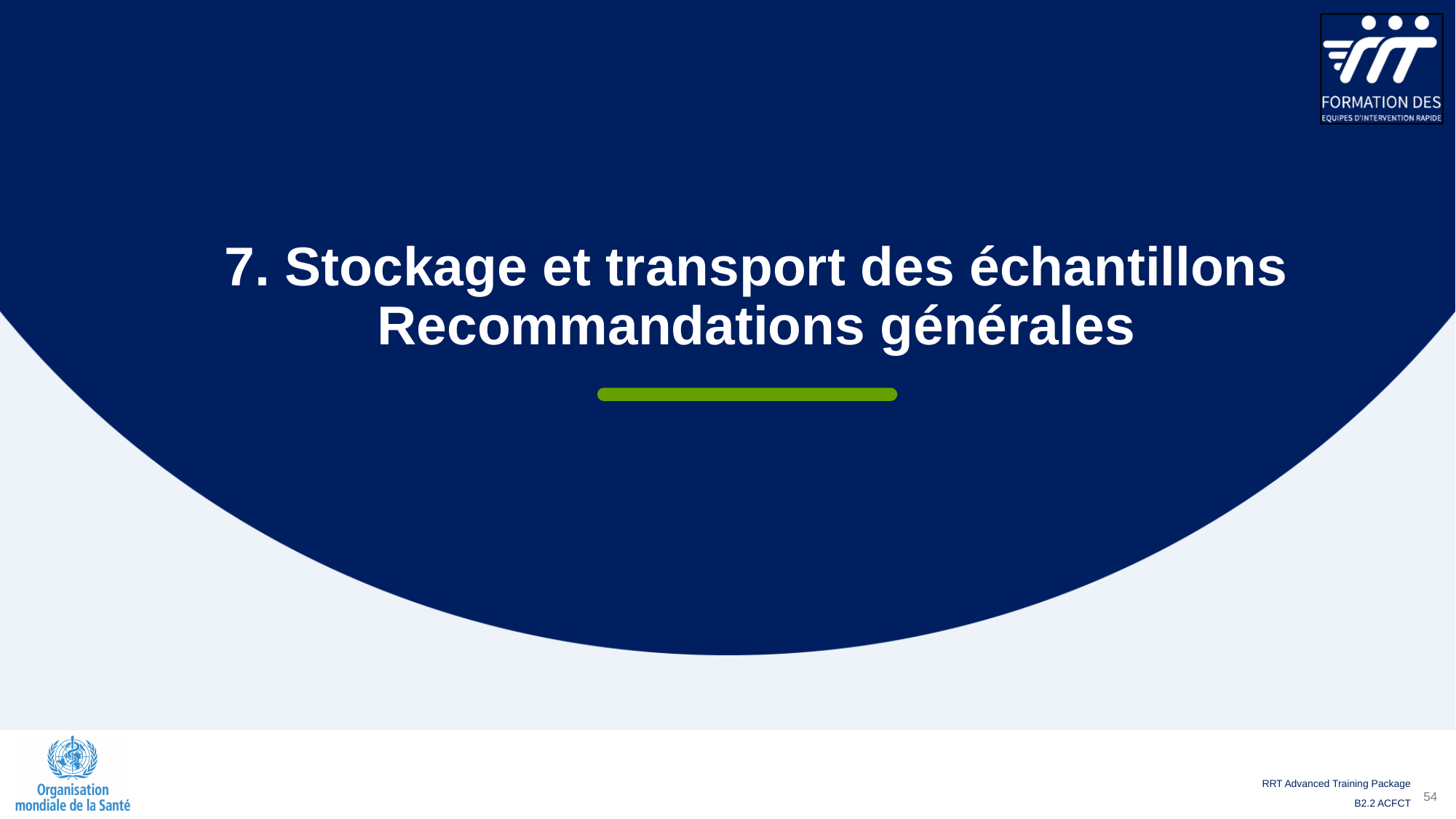

7. Stockage et transport des échantillons Recommandations générales